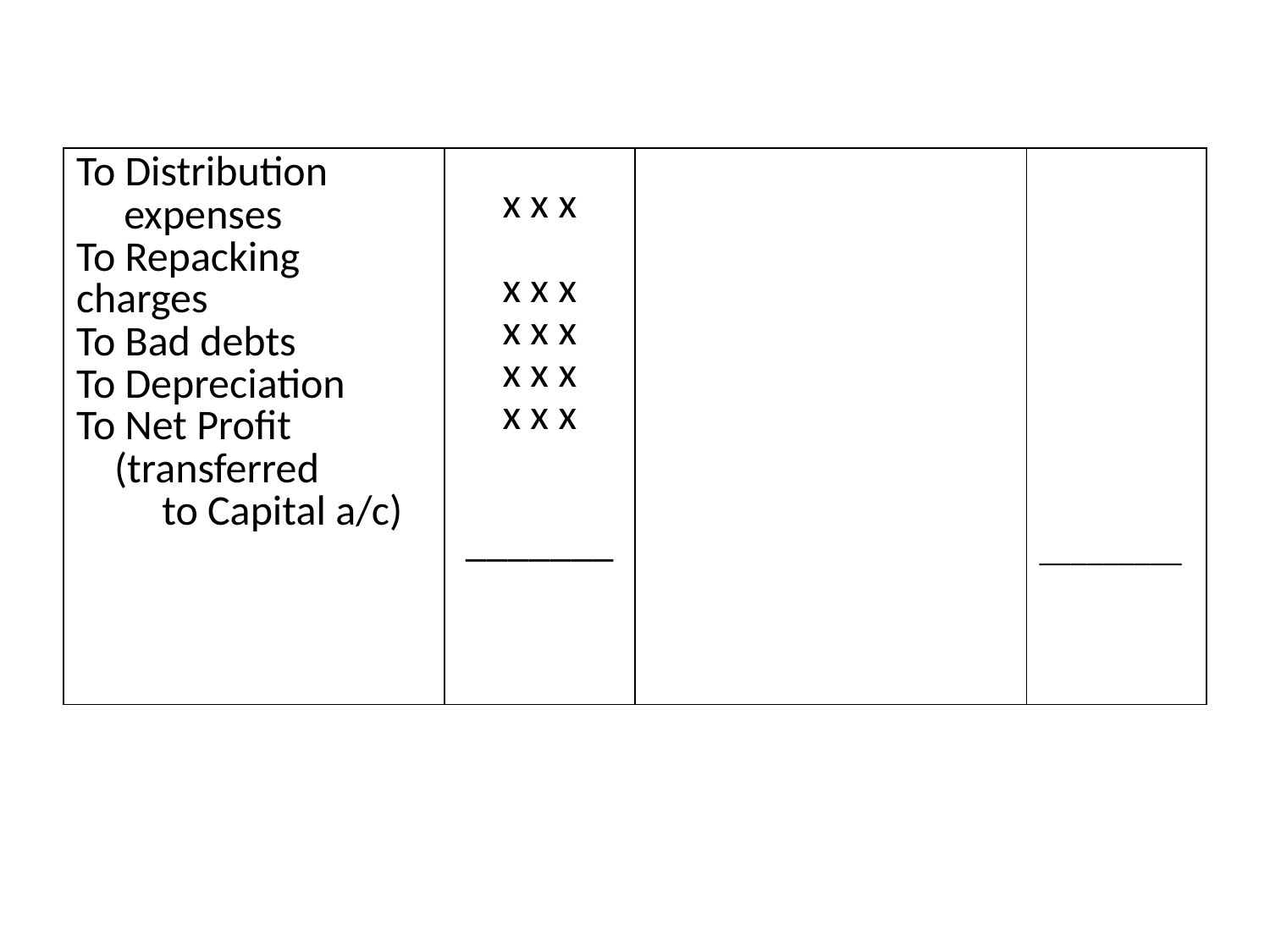

| To Distribution expenses To Repacking charges To Bad debts To Depreciation To Net Profit (transferred to Capital a/c) | x x x x x x x x x x x x x x x \_\_\_\_\_\_\_ |  | \_\_\_\_\_\_\_\_\_ |
| --- | --- | --- | --- |